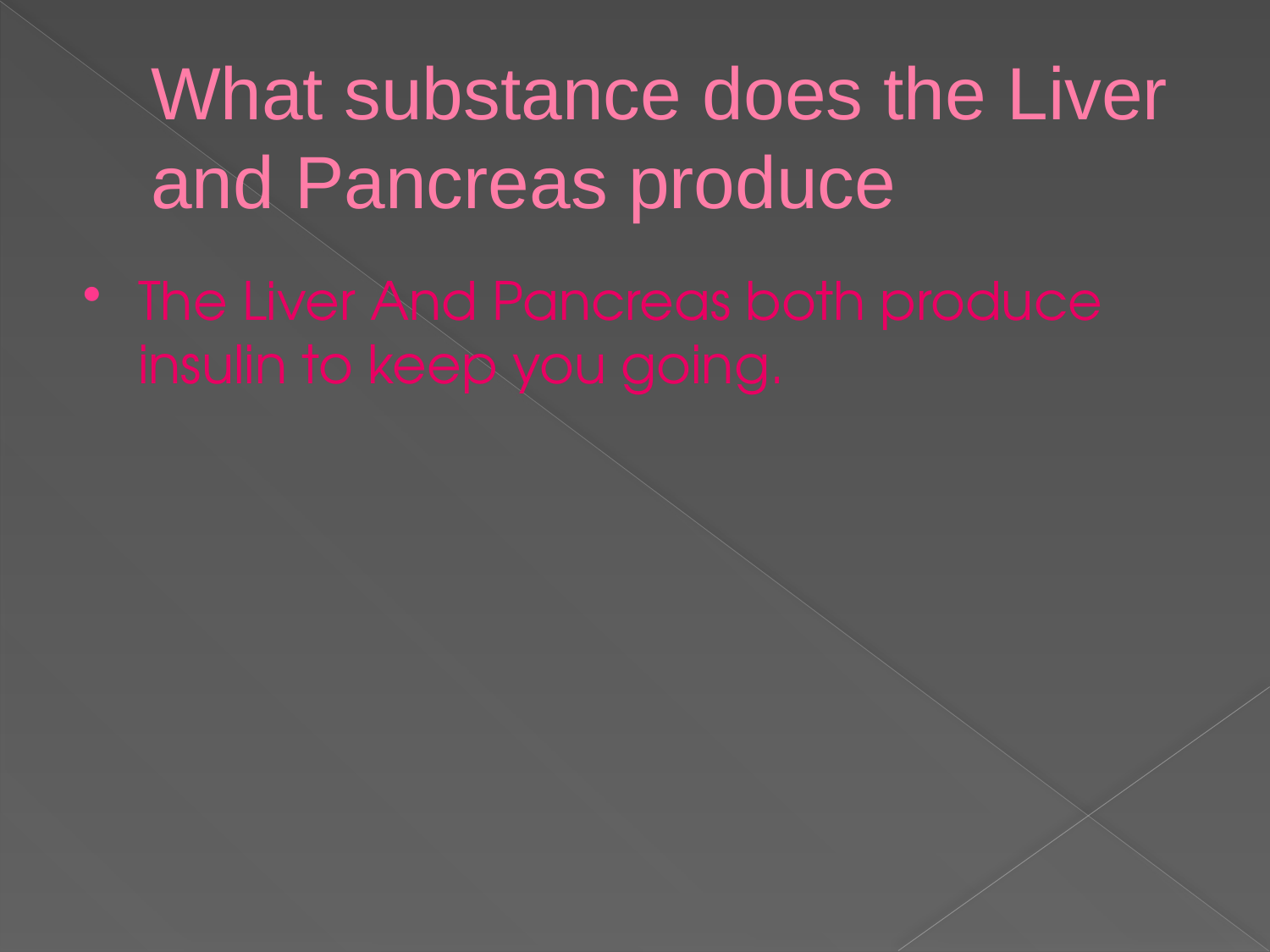

# What substance does the Liver and Pancreas produce
The Liver And Pancreas both produce insulin to keep you going.